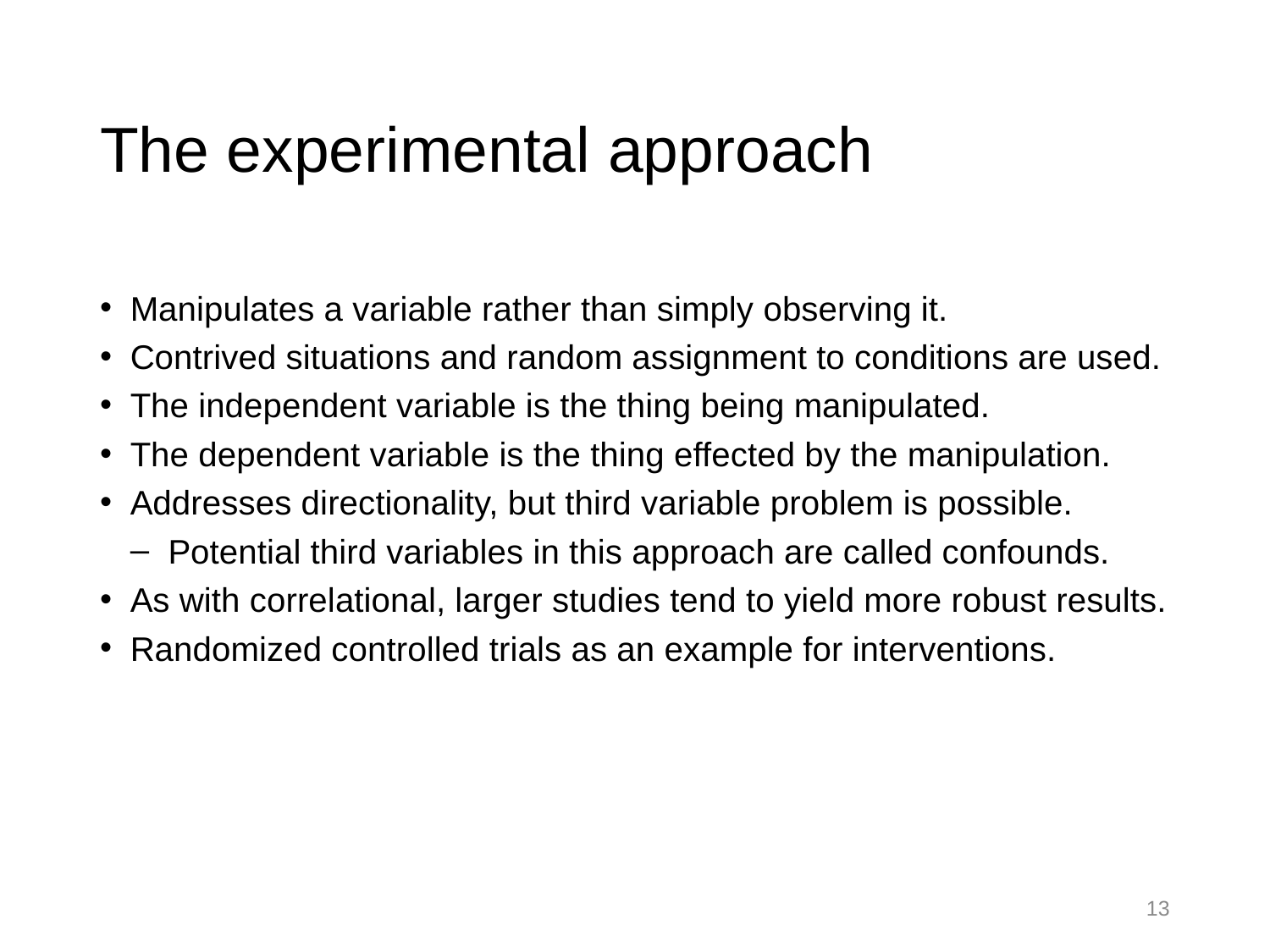

# The experimental approach
Manipulates a variable rather than simply observing it.
Contrived situations and random assignment to conditions are used.
The independent variable is the thing being manipulated.
The dependent variable is the thing effected by the manipulation.
Addresses directionality, but third variable problem is possible.
Potential third variables in this approach are called confounds.
As with correlational, larger studies tend to yield more robust results.
Randomized controlled trials as an example for interventions.
13